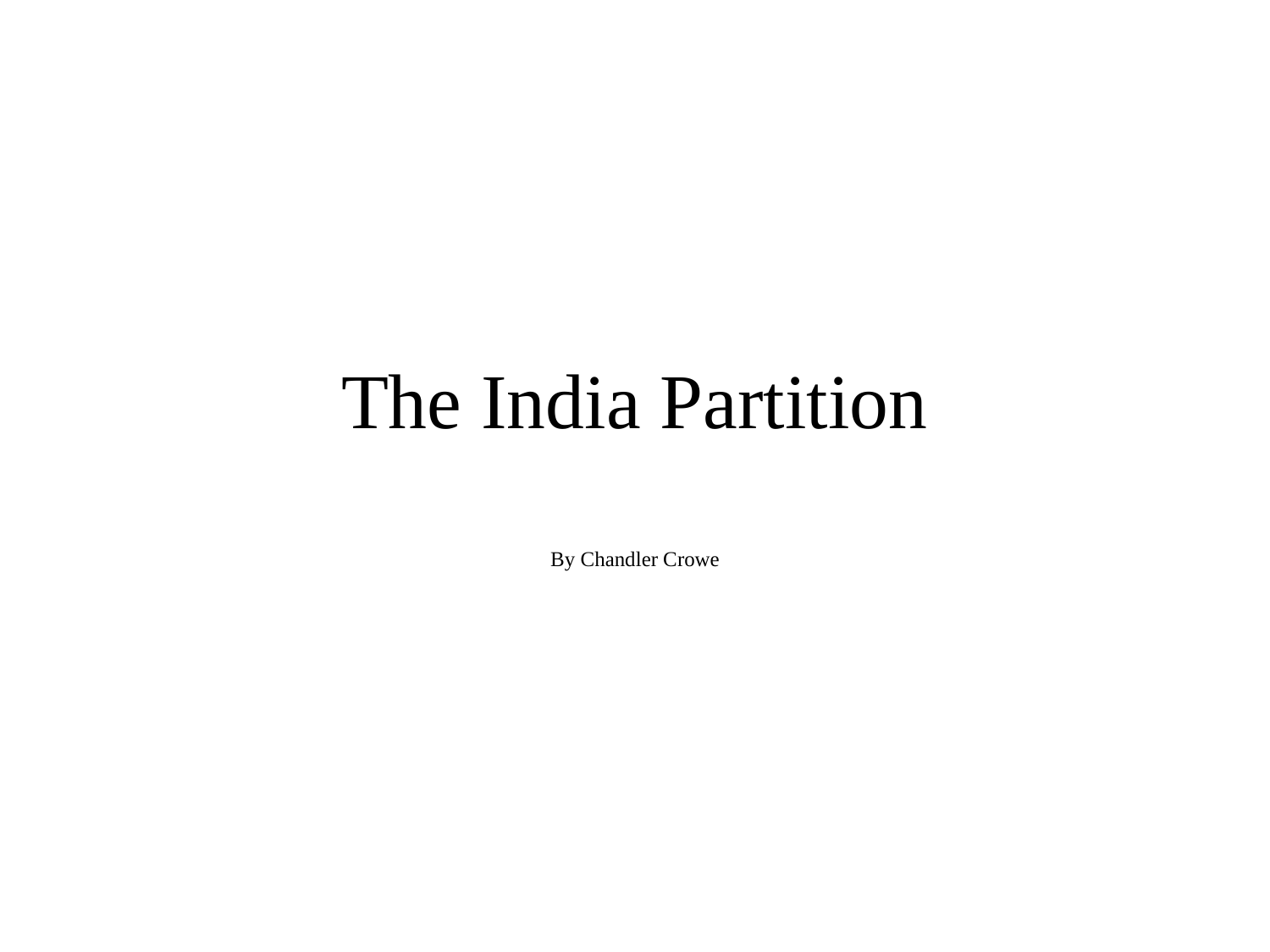

# The India Partition
By Chandler Crowe